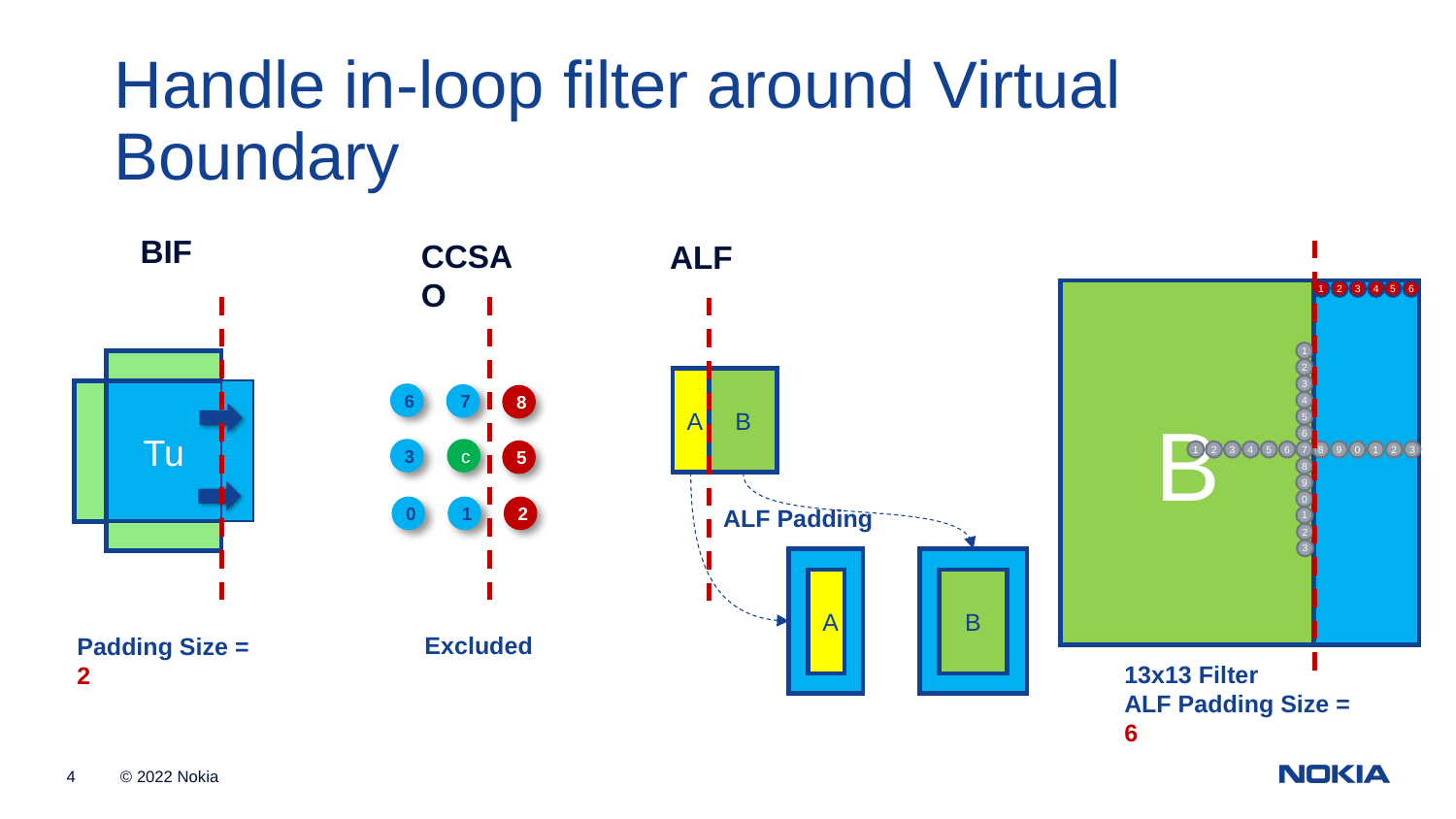

Handle in-loop filter around Virtual Boundary
BIF
CCSAO
ALF
B

1
2
3
4
5
6
1

2
A
B
3

Tu
6
7
8
4

5
6
3
c
5
1
2
3
4
5
6
7
8
9
0
1
2
3
8
9

0
ALF Padding
0
2
1
1

2
3

A

B
Excluded
Padding Size = 2
13x13 Filter
ALF Padding Size = 6